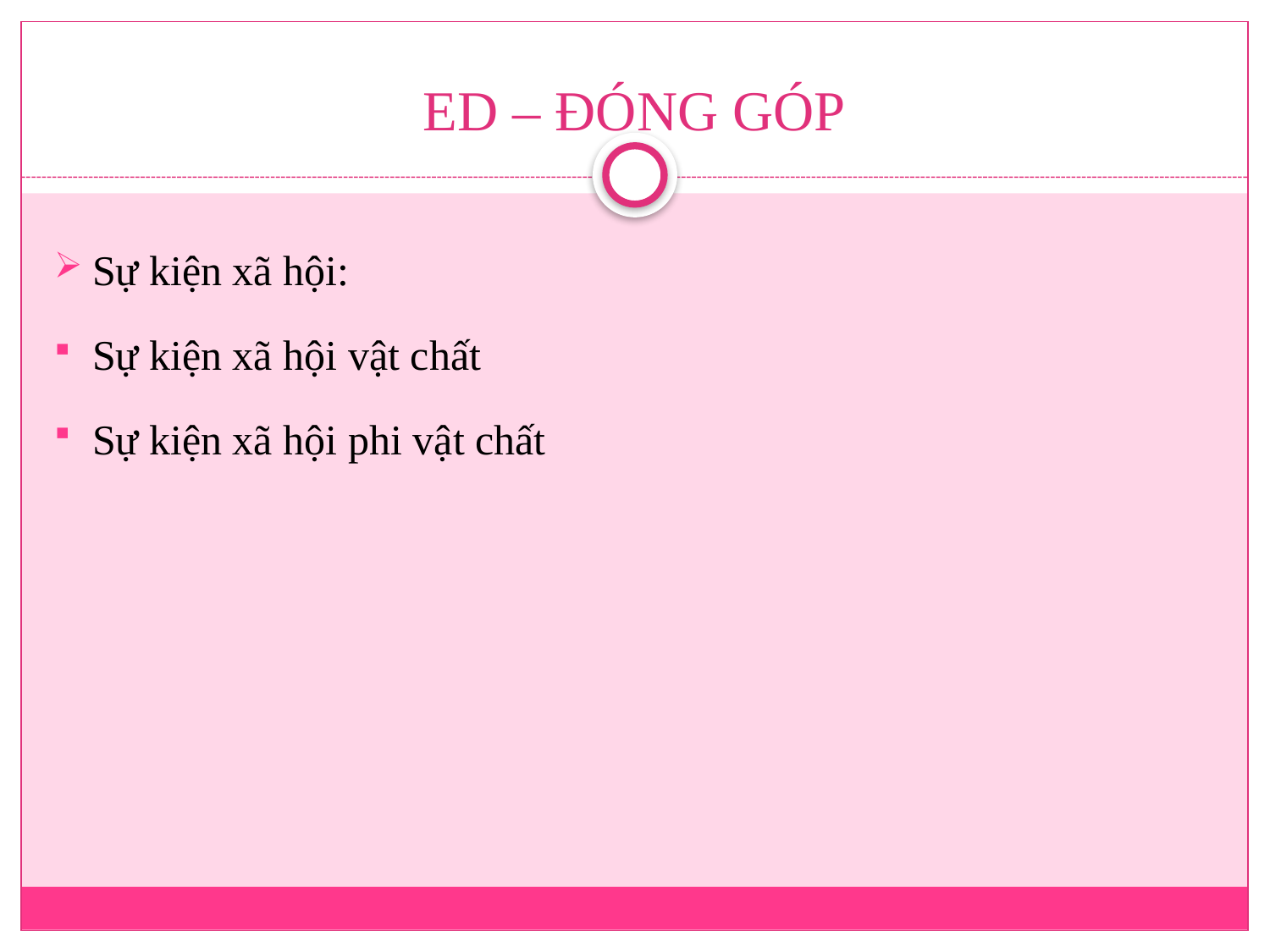

# ED – ĐÓNG GÓP
Sự kiện xã hội:
Sự kiện xã hội vật chất
Sự kiện xã hội phi vật chất